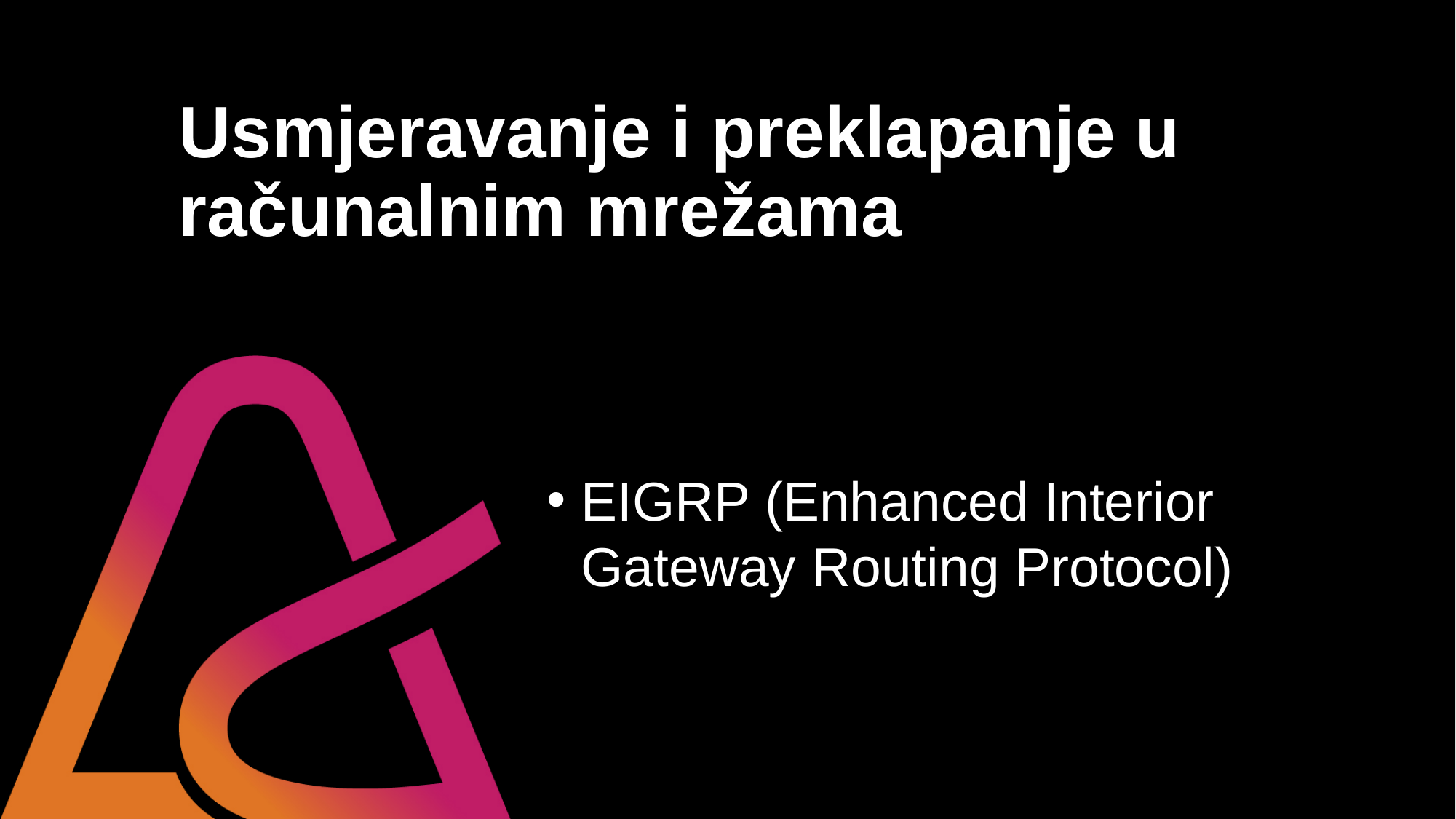

# Usmjeravanje i preklapanje u računalnim mrežama
EIGRP (Enhanced Interior Gateway Routing Protocol)